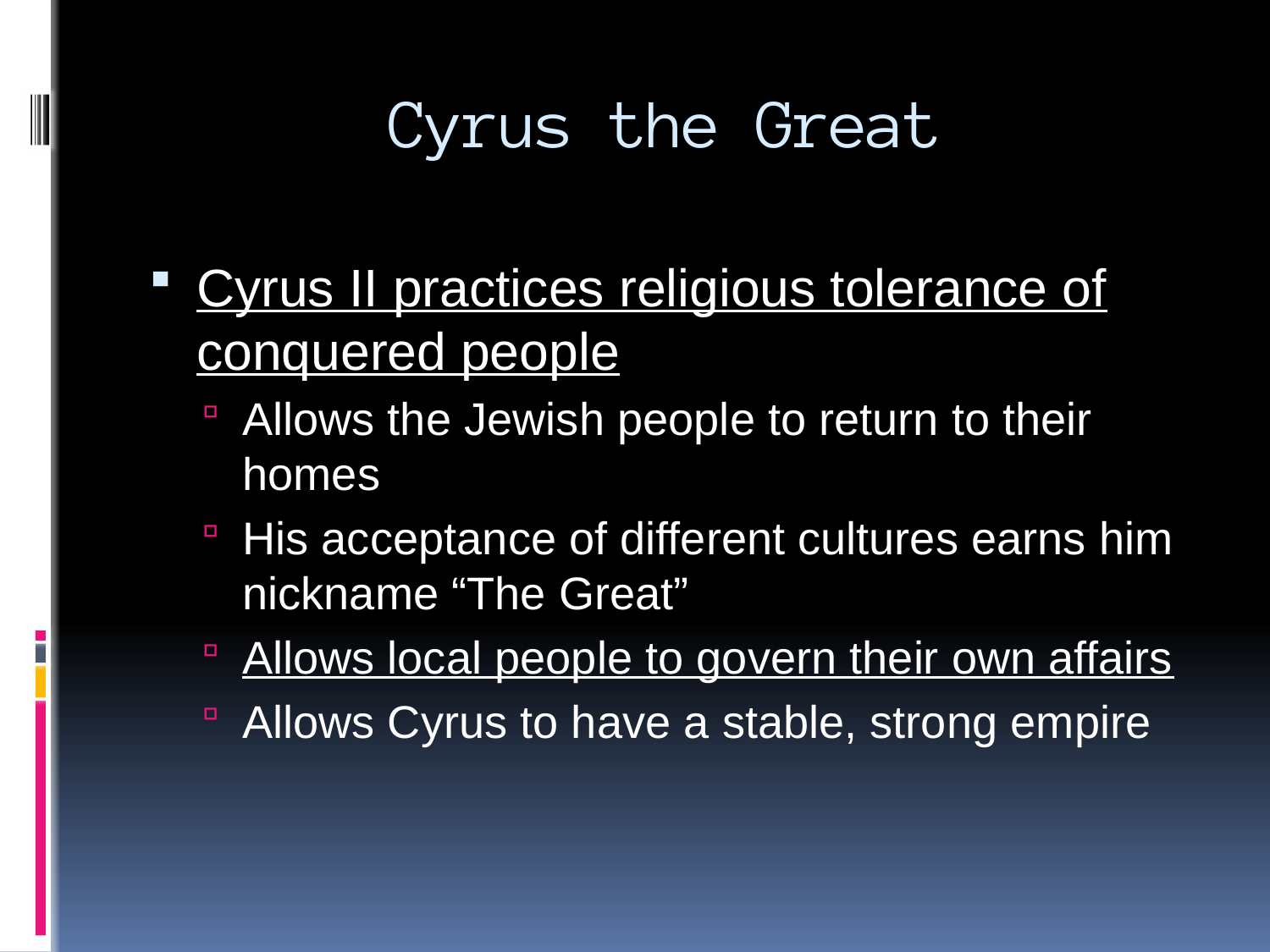

# Cyrus the Great
Cyrus II practices religious tolerance of conquered people
Allows the Jewish people to return to their homes
His acceptance of different cultures earns him nickname “The Great”
Allows local people to govern their own affairs
Allows Cyrus to have a stable, strong empire